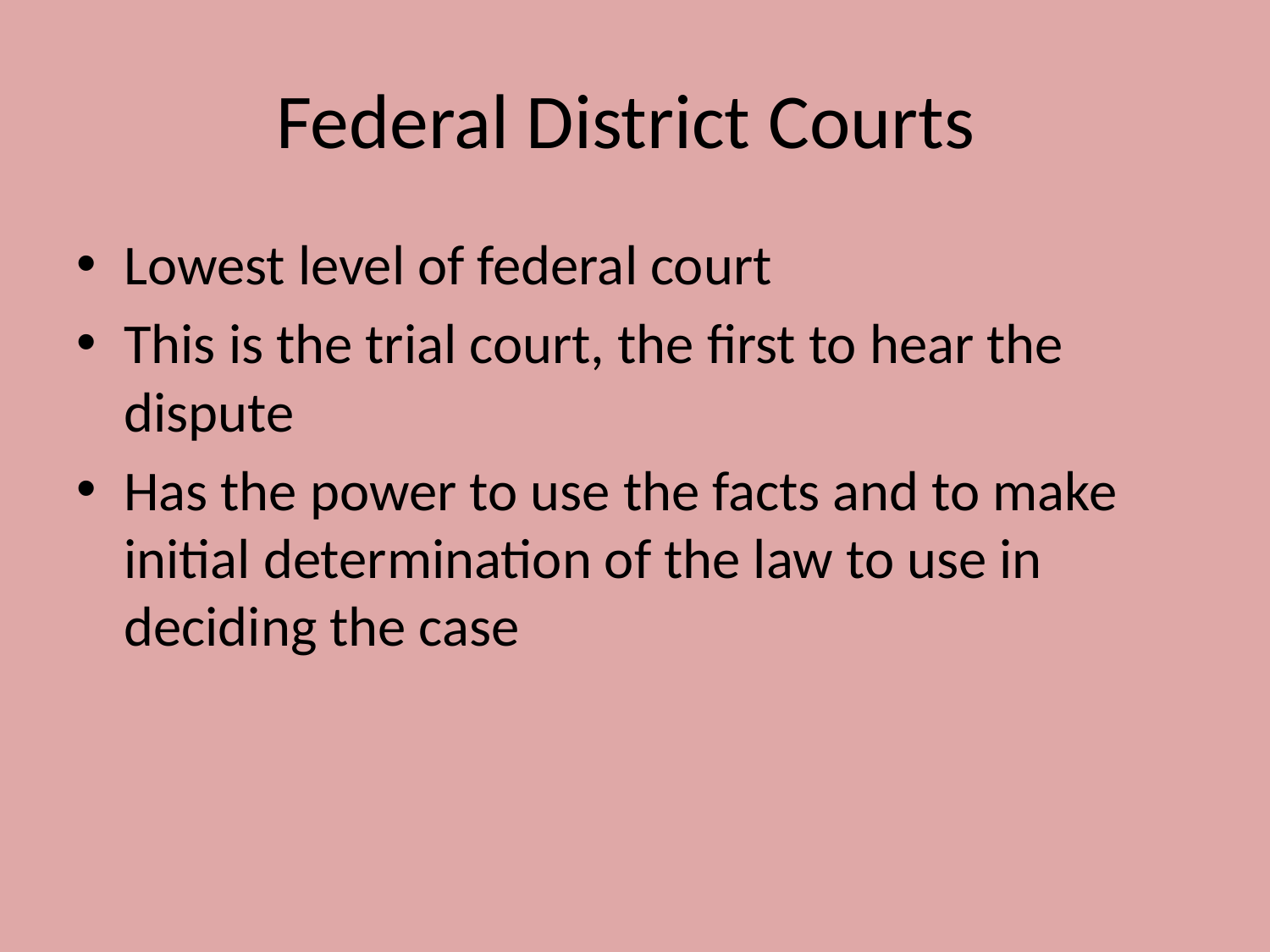

# Federal District Courts
Lowest level of federal court
This is the trial court, the first to hear the dispute
Has the power to use the facts and to make initial determination of the law to use in deciding the case